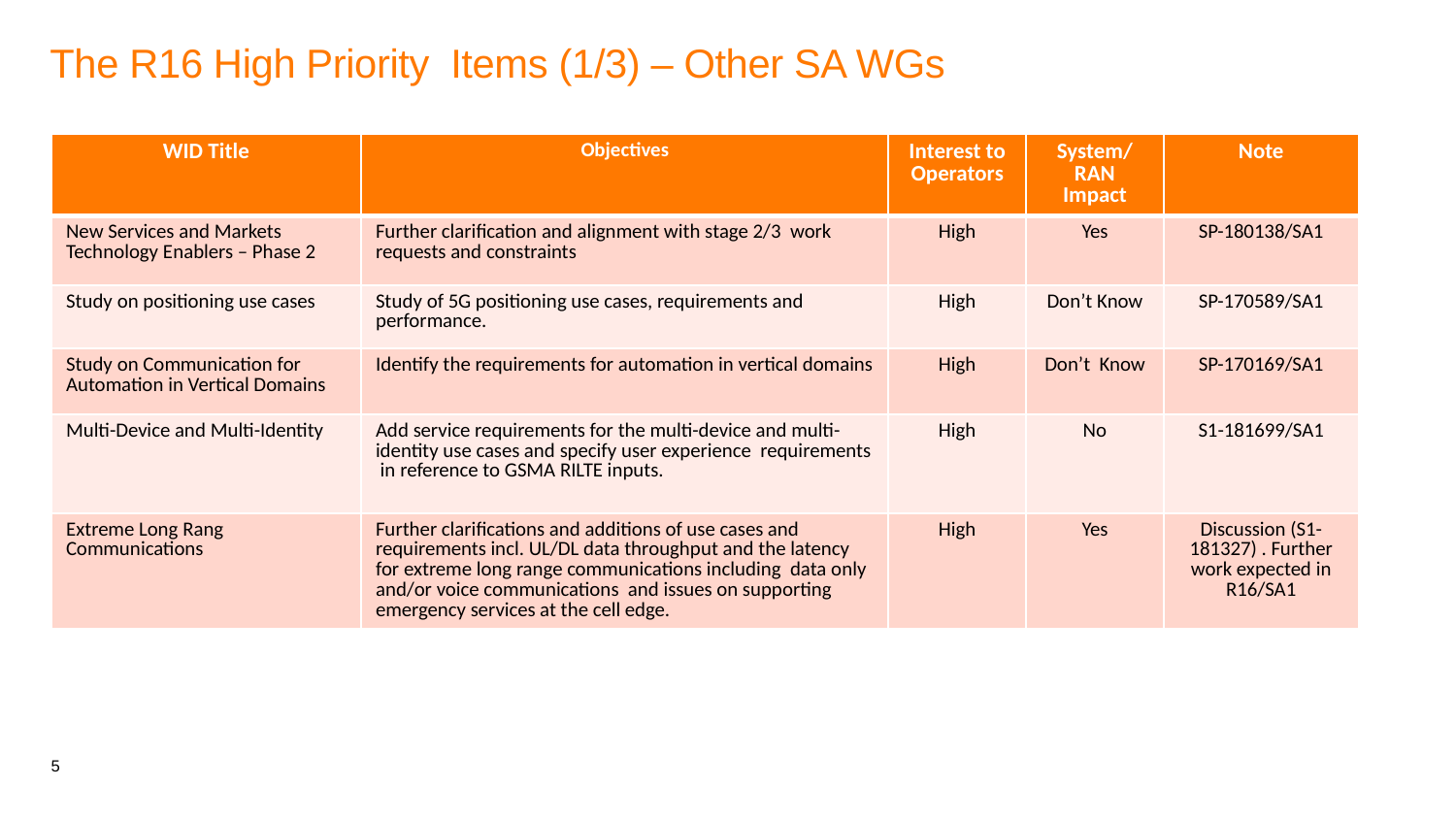

# The R16 High Priority  Items (1/3) – Other SA WGs

| WID Title | Objectives | Interest to Operators | System/RAN Impact | Note |
| --- | --- | --- | --- | --- |
| New Services and Markets Technology Enablers – Phase 2 | Further clarification and alignment with stage 2/3 work requests and constraints | High | Yes | SP-180138/SA1 |
| Study on positioning use cases | Study of 5G positioning use cases, requirements and performance. | High | Don’t Know | SP-170589/SA1 |
| Study on Communication for Automation in Vertical Domains | Identify the requirements for automation in vertical domains | High | Don’t Know | SP-170169/SA1 |
| Multi-Device and Multi-Identity | Add service requirements for the multi-device and multi-identity use cases and specify user experience requirements in reference to GSMA RILTE inputs. | High | No | S1-181699/SA1 |
| Extreme Long Rang Communications | Further clarifications and additions of use cases and requirements incl. UL/DL data throughput and the latency for extreme long range communications including data only and/or voice communications and issues on supporting emergency services at the cell edge. | High | Yes | Discussion (S1-181327) . Further work expected in R16/SA1 |